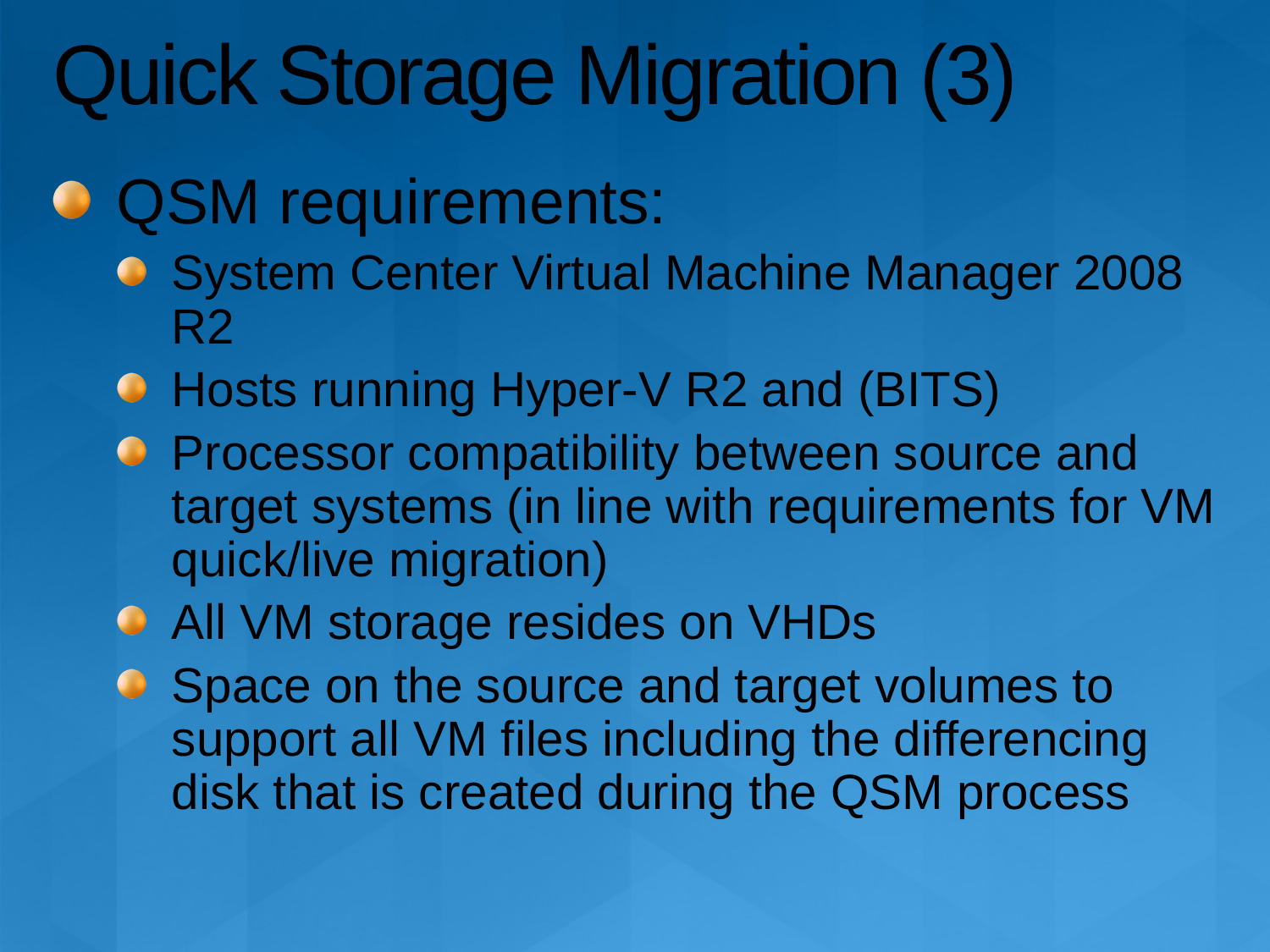

# Quick Storage Migration (3)
QSM requirements:
System Center Virtual Machine Manager 2008 R2
Hosts running Hyper-V R2 and (BITS)
Processor compatibility between source and target systems (in line with requirements for VM quick/live migration)
All VM storage resides on VHDs
Space on the source and target volumes to support all VM files including the differencing disk that is created during the QSM process